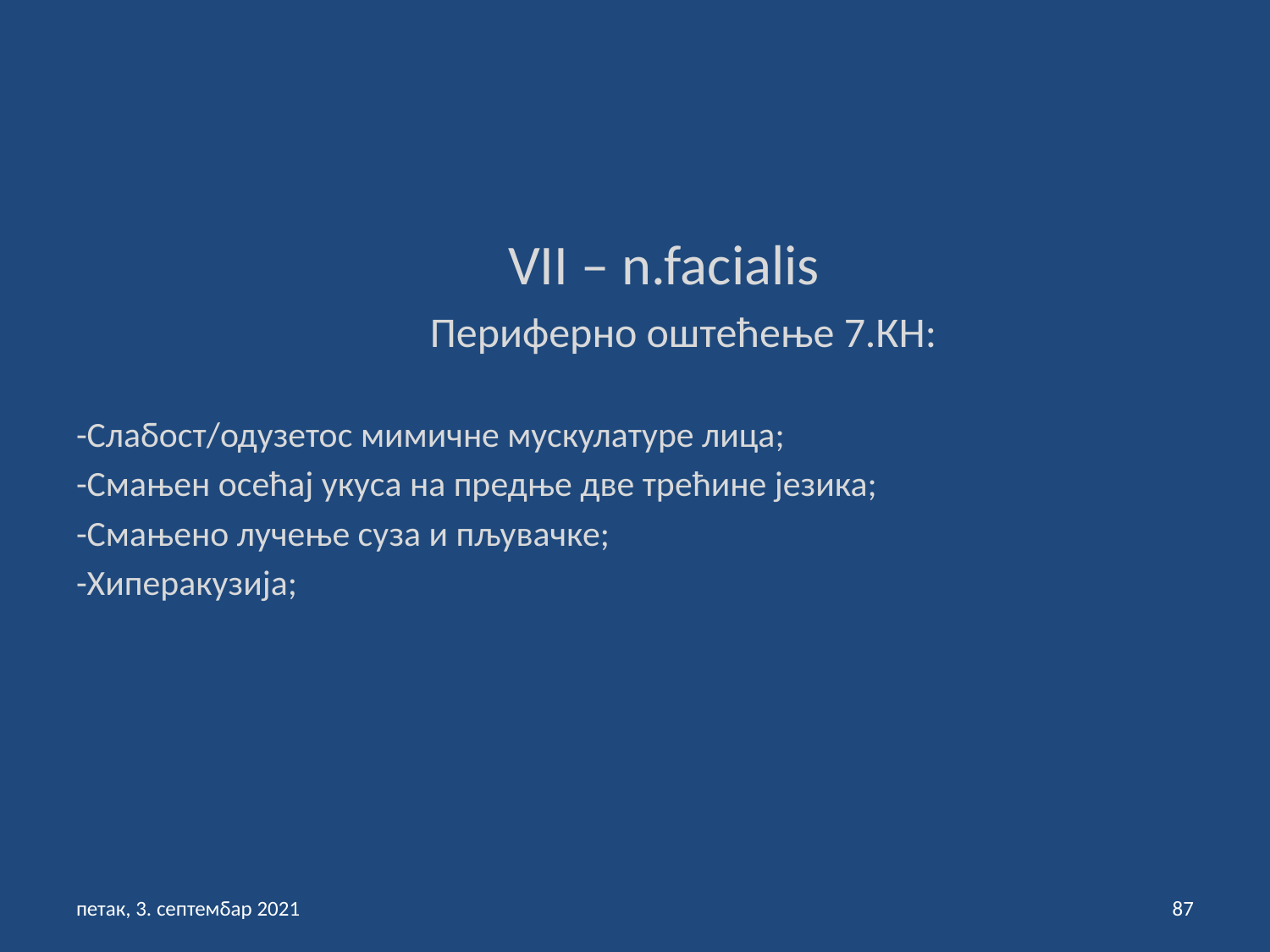

VII – n.facialis
                                            Периферно оштећење 7.КН:

-Слабост/одузетос мимичне мускулатуре лица;
-Смањен осећај укуса на предње две трећине језика;
-Смањено лучење суза и пљувачке;
-Хиперакузија;
петак, 3. септембар 2021
87